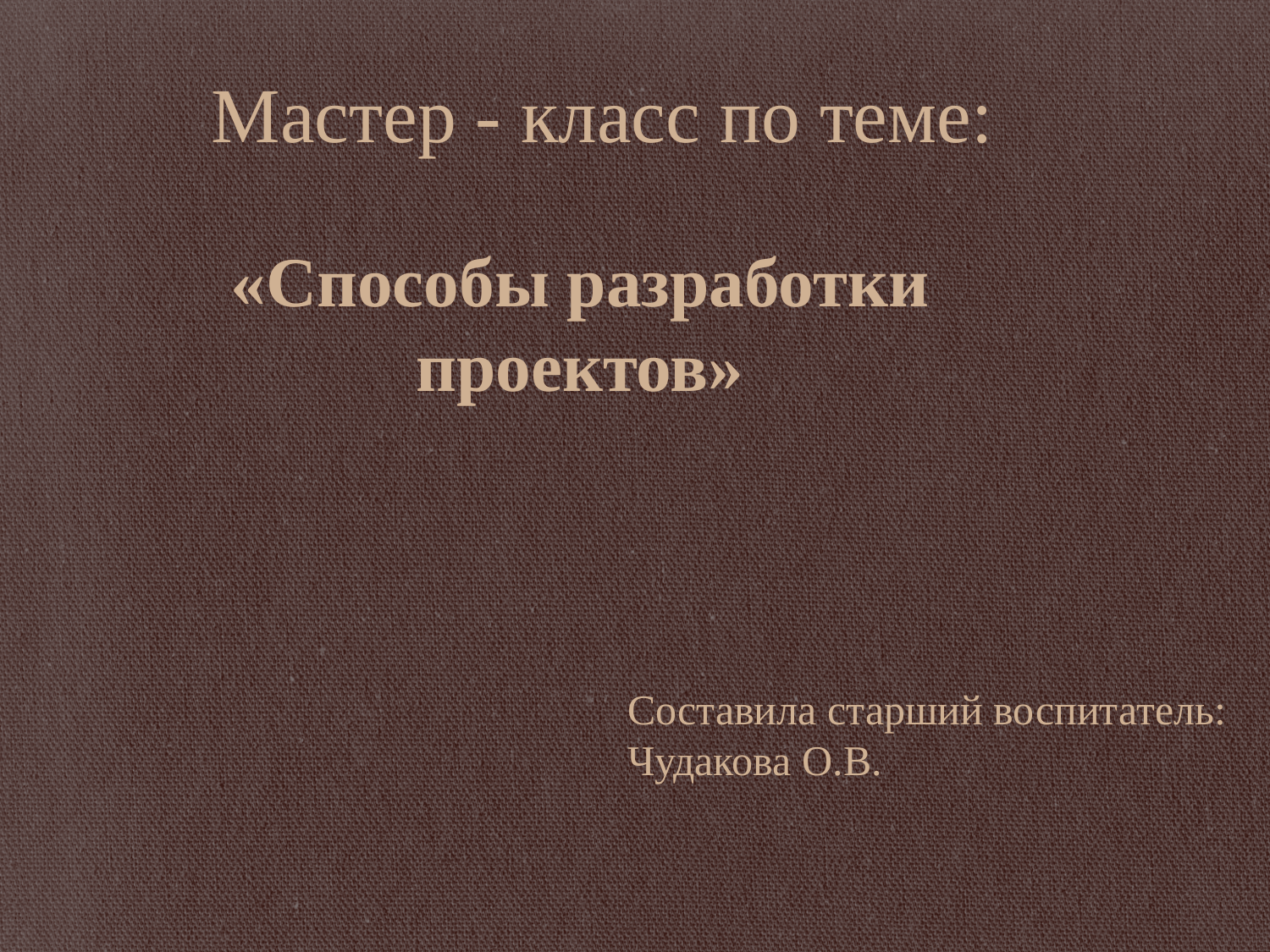

Мастер - класс по теме:
«Способы разработки
проектов»
Составила старший воспитатель:
Чудакова О.В.